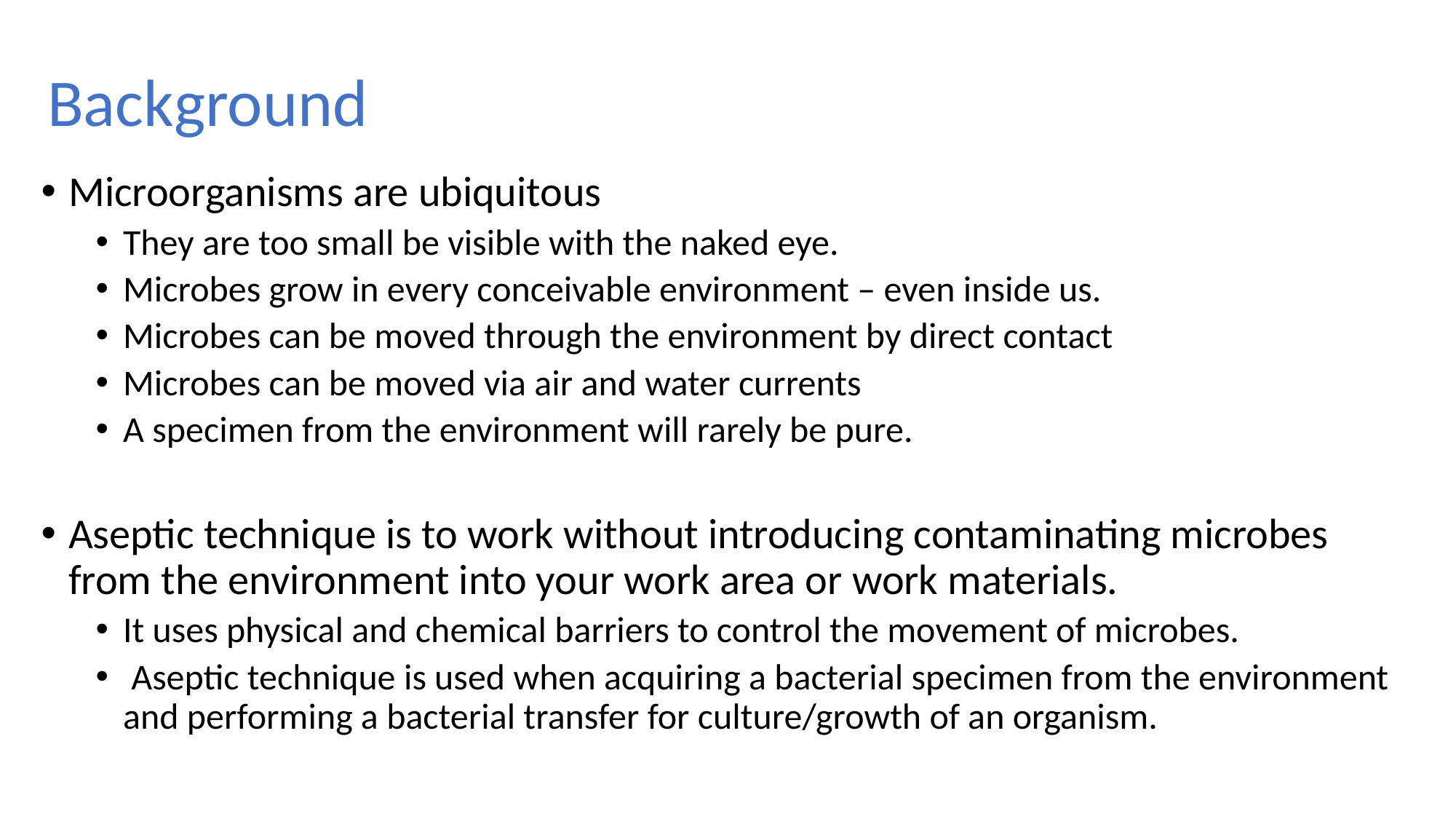

# Background
Microorganisms are ubiquitous
They are too small be visible with the naked eye.
Microbes grow in every conceivable environment – even inside us.
Microbes can be moved through the environment by direct contact
Microbes can be moved via air and water currents
A specimen from the environment will rarely be pure.

Aseptic technique is to work without introducing contaminating microbes from the environment into your work area or work materials.
It uses physical and chemical barriers to control the movement of microbes.
 Aseptic technique is used when acquiring a bacterial specimen from the environment and performing a bacterial transfer for culture/growth of an organism.